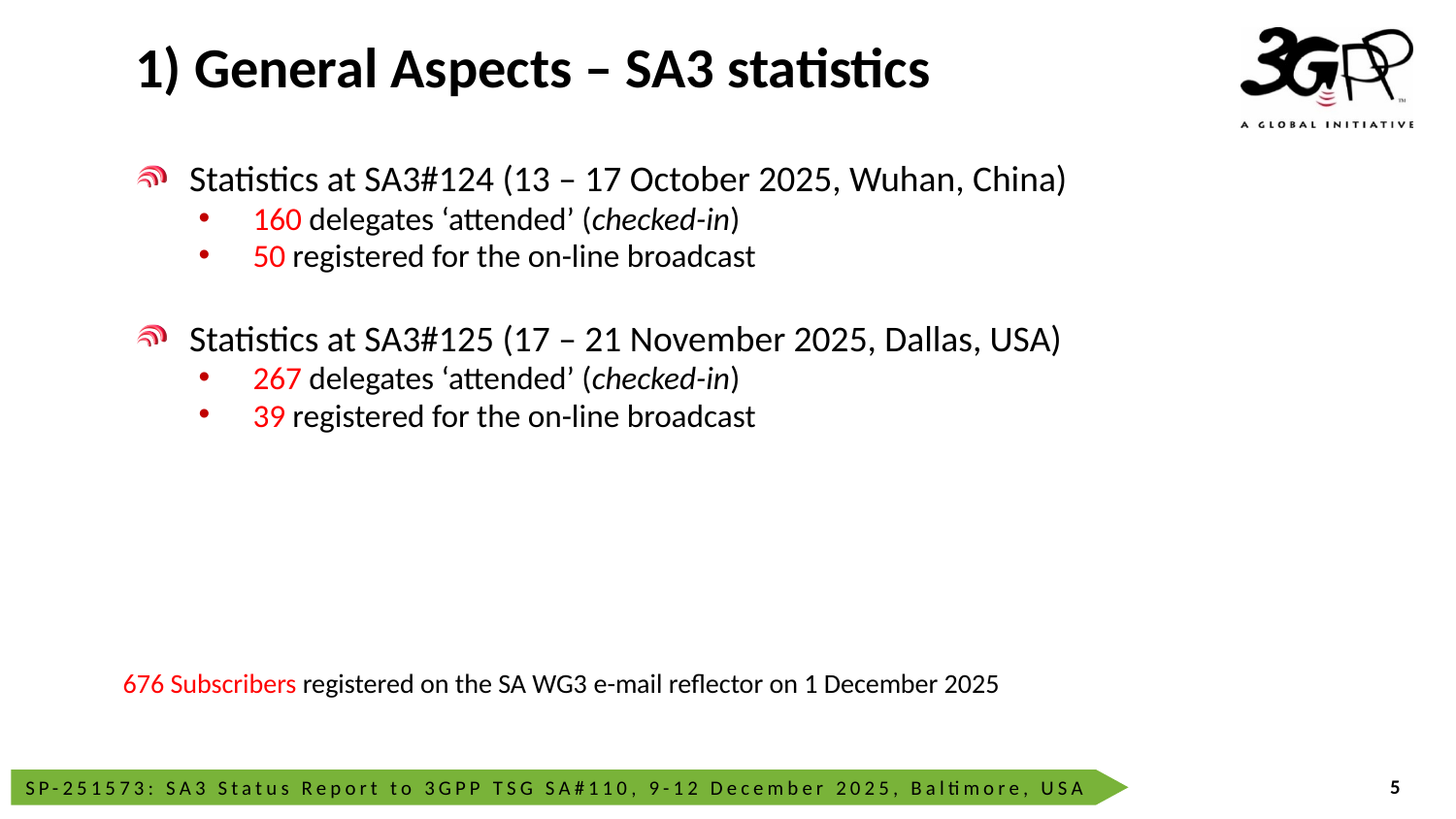

# 1) General Aspects – SA3 statistics

Statistics at SA3#124 (13 – 17 October 2025, Wuhan, China)
160 delegates ‘attended’ (checked-in)
50 registered for the on-line broadcast

Statistics at SA3#125 (17 – 21 November 2025, Dallas, USA)
267 delegates ‘attended’ (checked-in)
39 registered for the on-line broadcast

676 Subscribers registered on the SA WG3 e-mail reflector on 1 December 2025